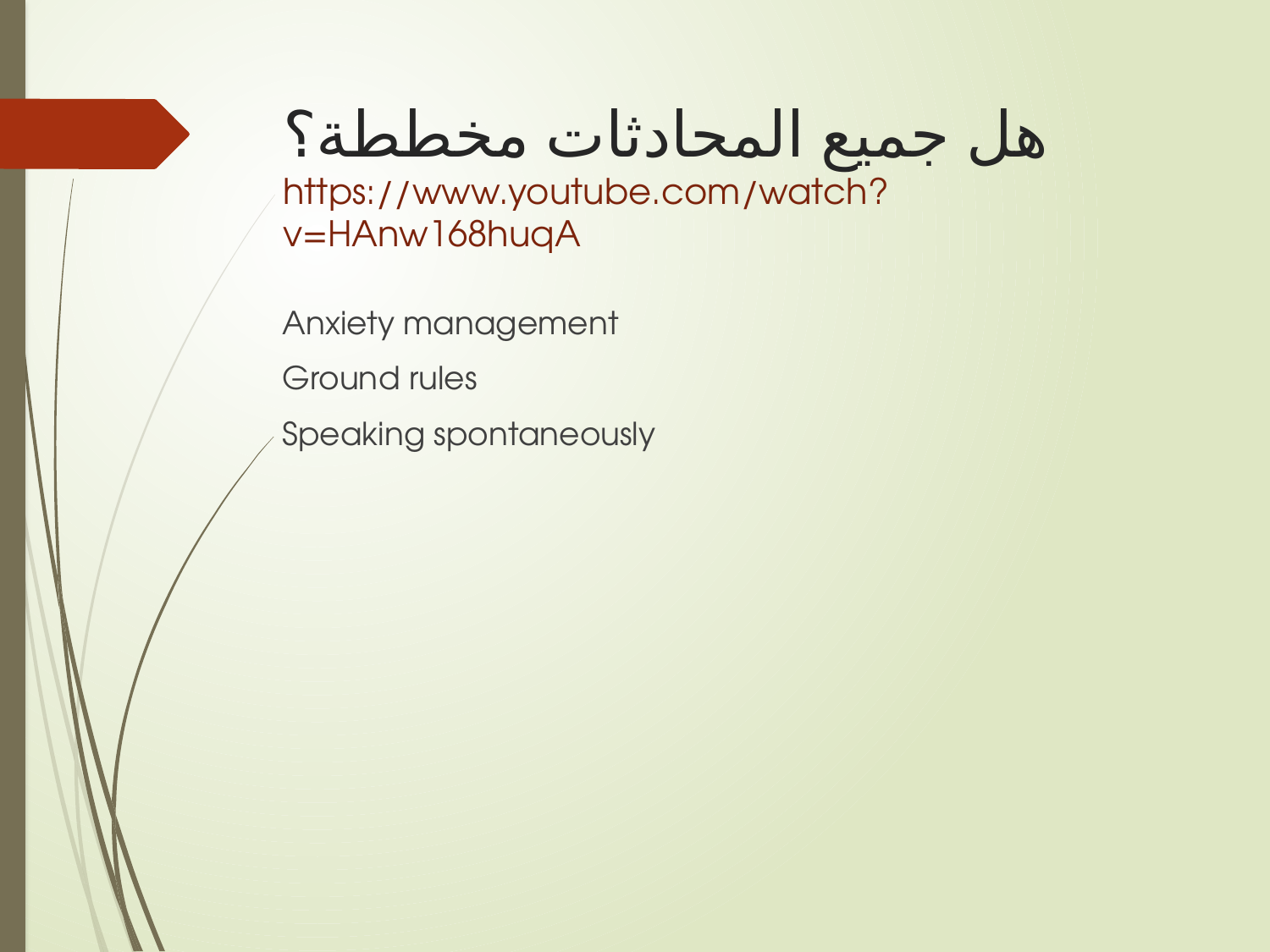

# هل جميع المحادثات مخططة؟ https://www.youtube.com/watch?v=HAnw168huqA
Anxiety management
Ground rules
Speaking spontaneously